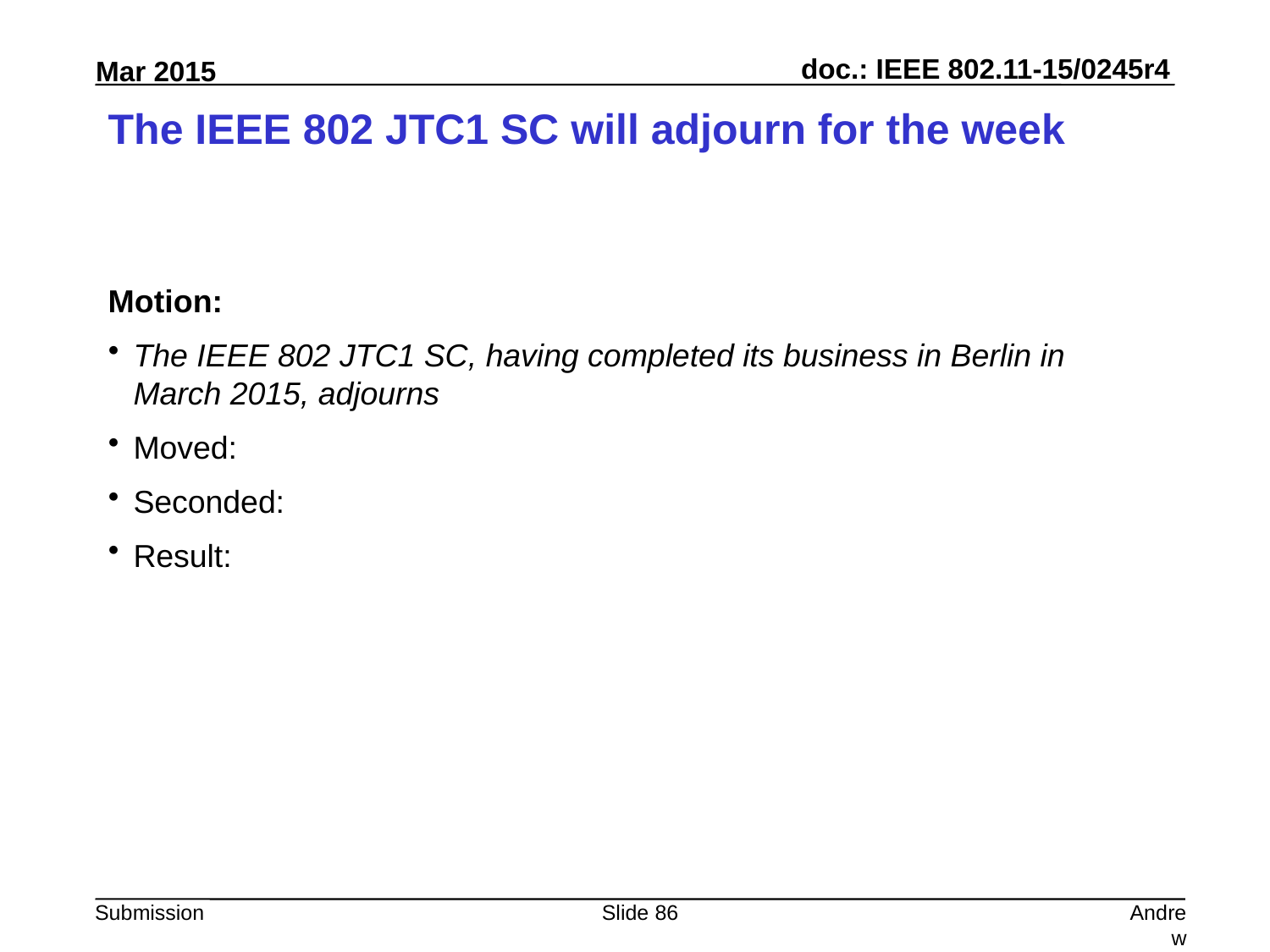

# The IEEE 802 JTC1 SC will adjourn for the week
Motion:
The IEEE 802 JTC1 SC, having completed its business in Berlin in March 2015, adjourns
Moved:
Seconded:
Result:
Slide 86
Andrew Myles, Cisco